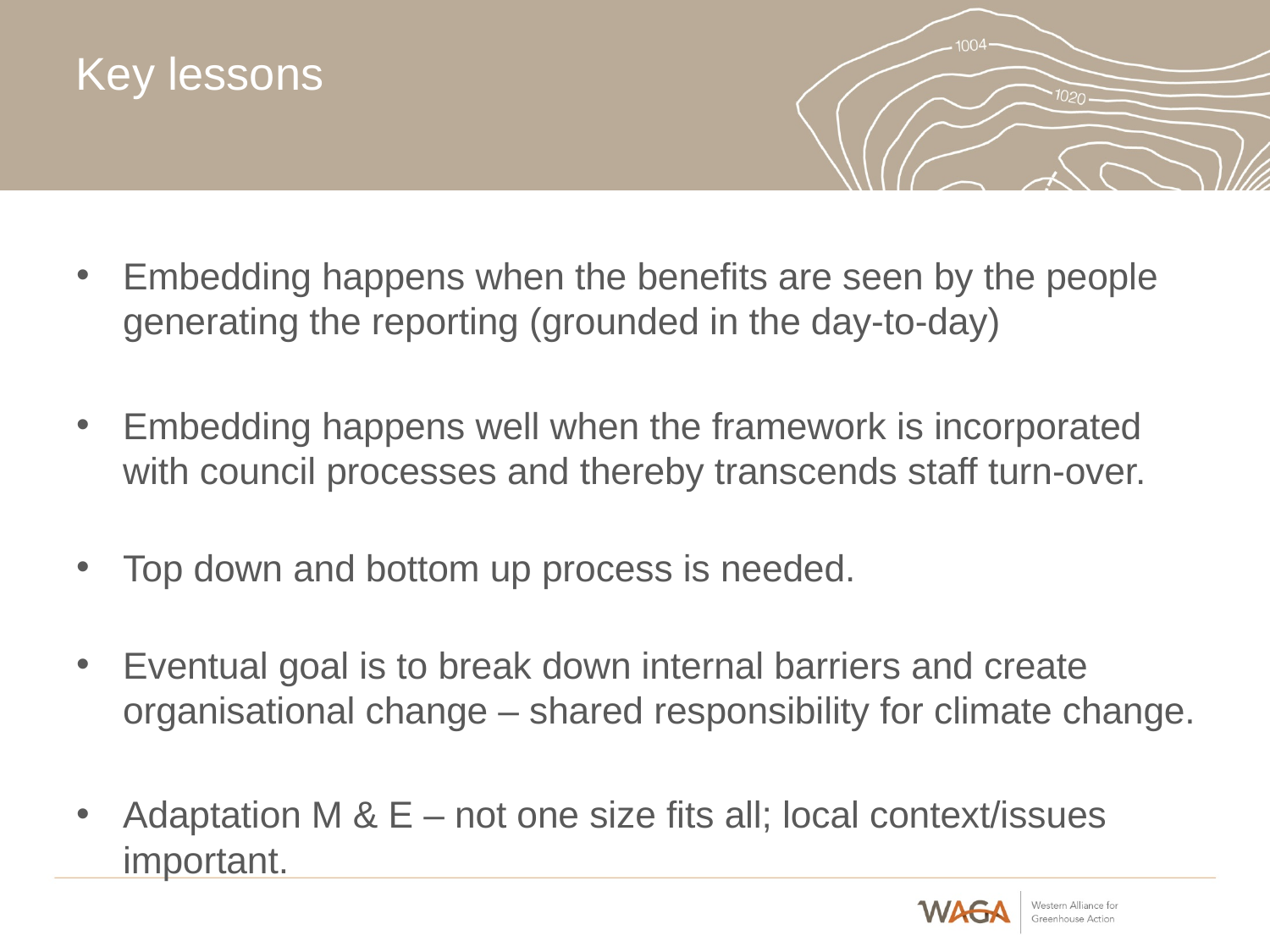

# Key lessons
Embedding happens when the benefits are seen by the people generating the reporting (grounded in the day-to-day)

Embedding happens well when the framework is incorporated with council processes and thereby transcends staff turn-over.
Top down and bottom up process is needed.
Eventual goal is to break down internal barriers and create organisational change – shared responsibility for climate change.

Adaptation M & E – not one size fits all; local context/issues important.